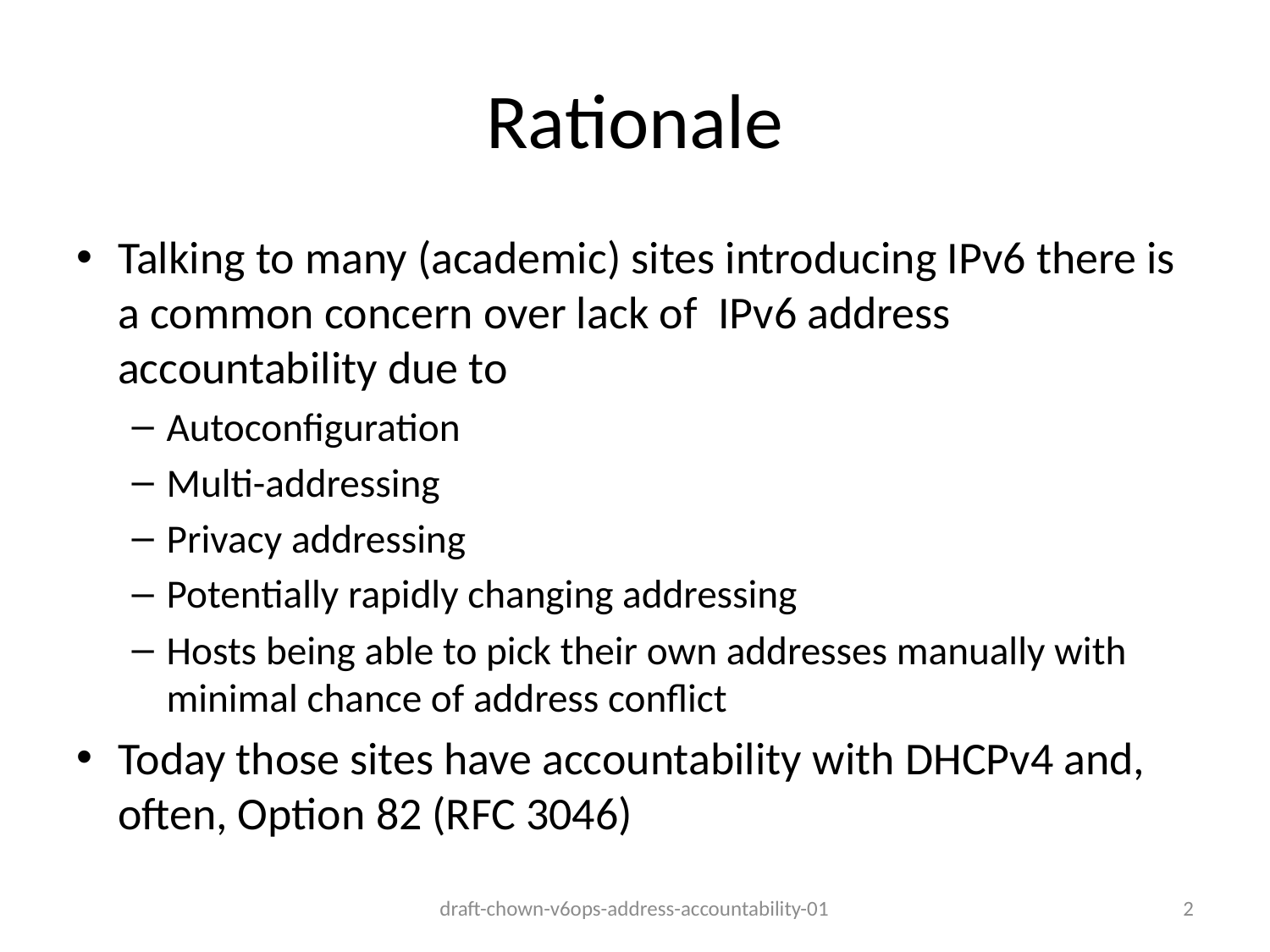

# Rationale
Talking to many (academic) sites introducing IPv6 there is a common concern over lack of  IPv6 address accountability due to
Autoconfiguration
Multi-addressing
Privacy addressing
Potentially rapidly changing addressing
Hosts being able to pick their own addresses manually with minimal chance of address conflict
Today those sites have accountability with DHCPv4 and, often, Option 82 (RFC 3046)
draft-chown-v6ops-address-accountability-01
2